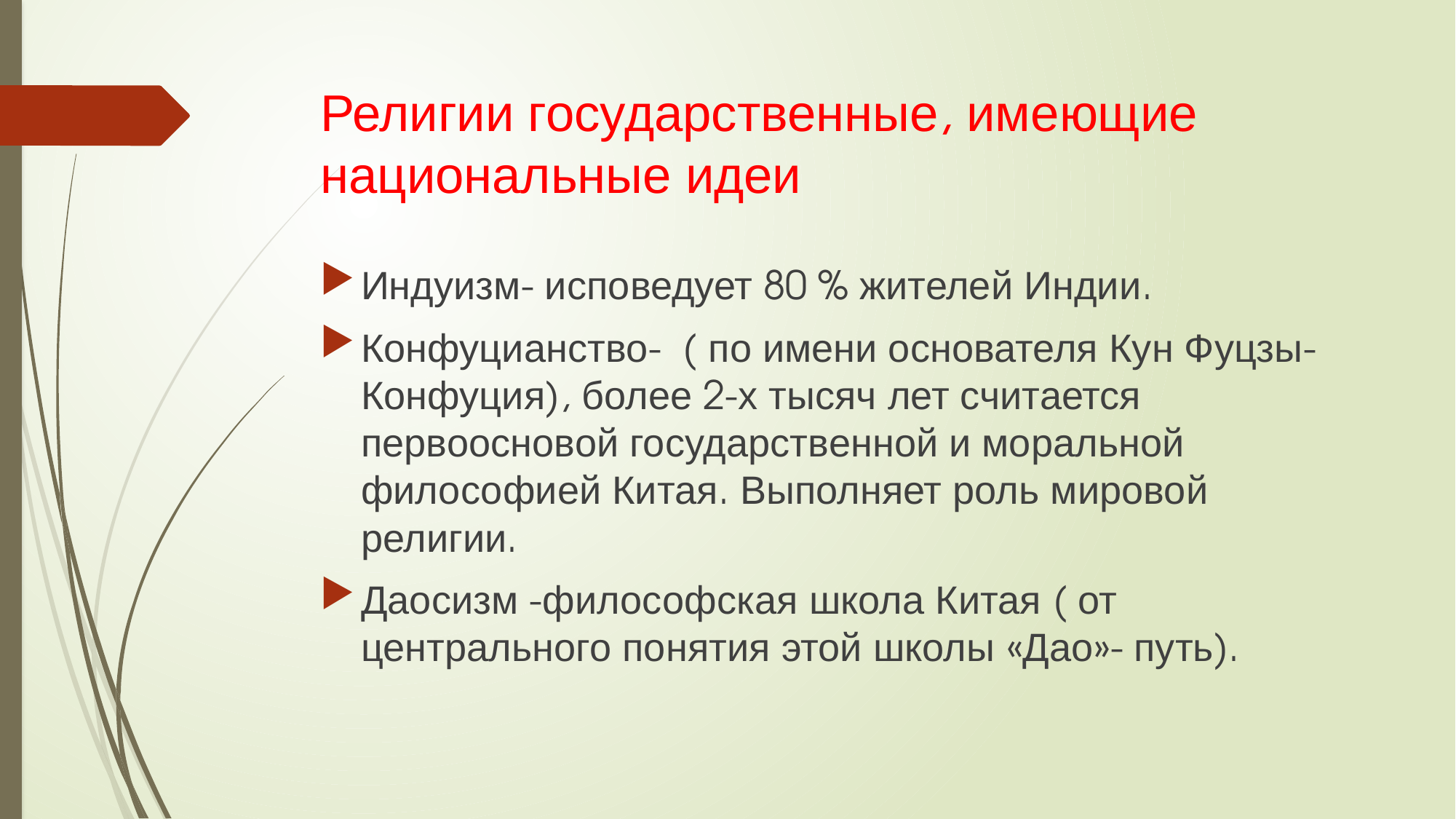

# Религии государственные, имеющие национальные идеи
Индуизм- исповедует 80 % жителей Индии.
Конфуцианство-  ( по имени основателя Кун Фуцзы- Конфуция), более 2-х тысяч лет считается первоосновой государственной и моральной философией Китая. Выполняет роль мировой религии.
Даосизм -философская школа Китая ( от центрального понятия этой школы «Дао»- путь).